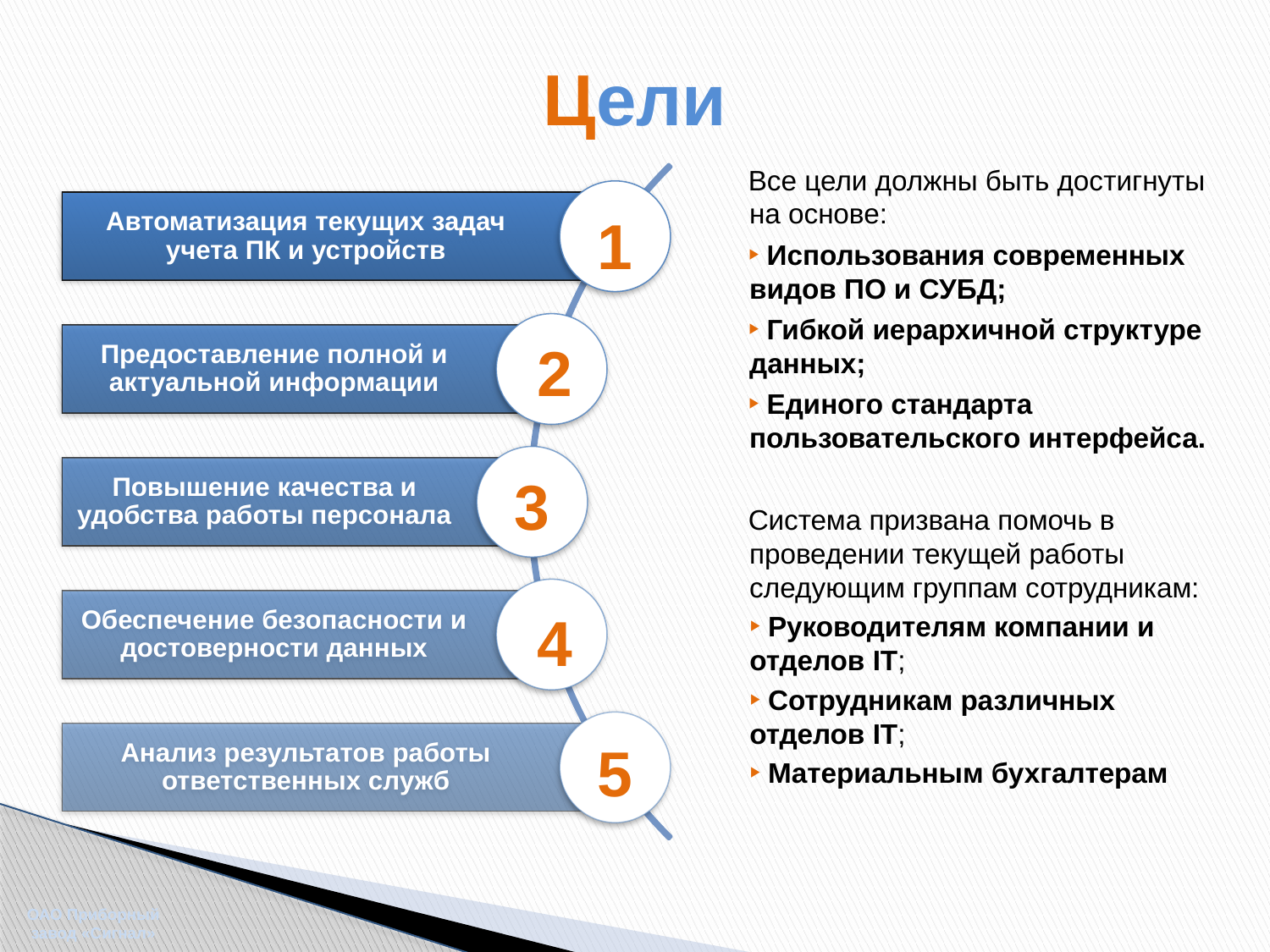

# Цели
Автоматизация текущих задач учета ПК и устройств
Предоставление полной и актуальной информации
Повышение качества и удобства работы персонала
Обеспечение безопасности и достоверности данных
Анализ результатов работы ответственных служб
1
2
3
4
5
Все цели должны быть достигнуты на основе:
‣ Использования современных видов ПО и СУБД;
‣ Гибкой иерархичной структуре данных;
‣ Единого стандарта пользовательского интерфейса.

Система призвана помочь в проведении текущей работы следующим группам сотрудникам:
‣ Руководителям компании и отделов IT;
‣ Сотрудникам различных отделов IT;
‣ Материальным бухгалтерам
ОАО Приборный завод «Сигнал»